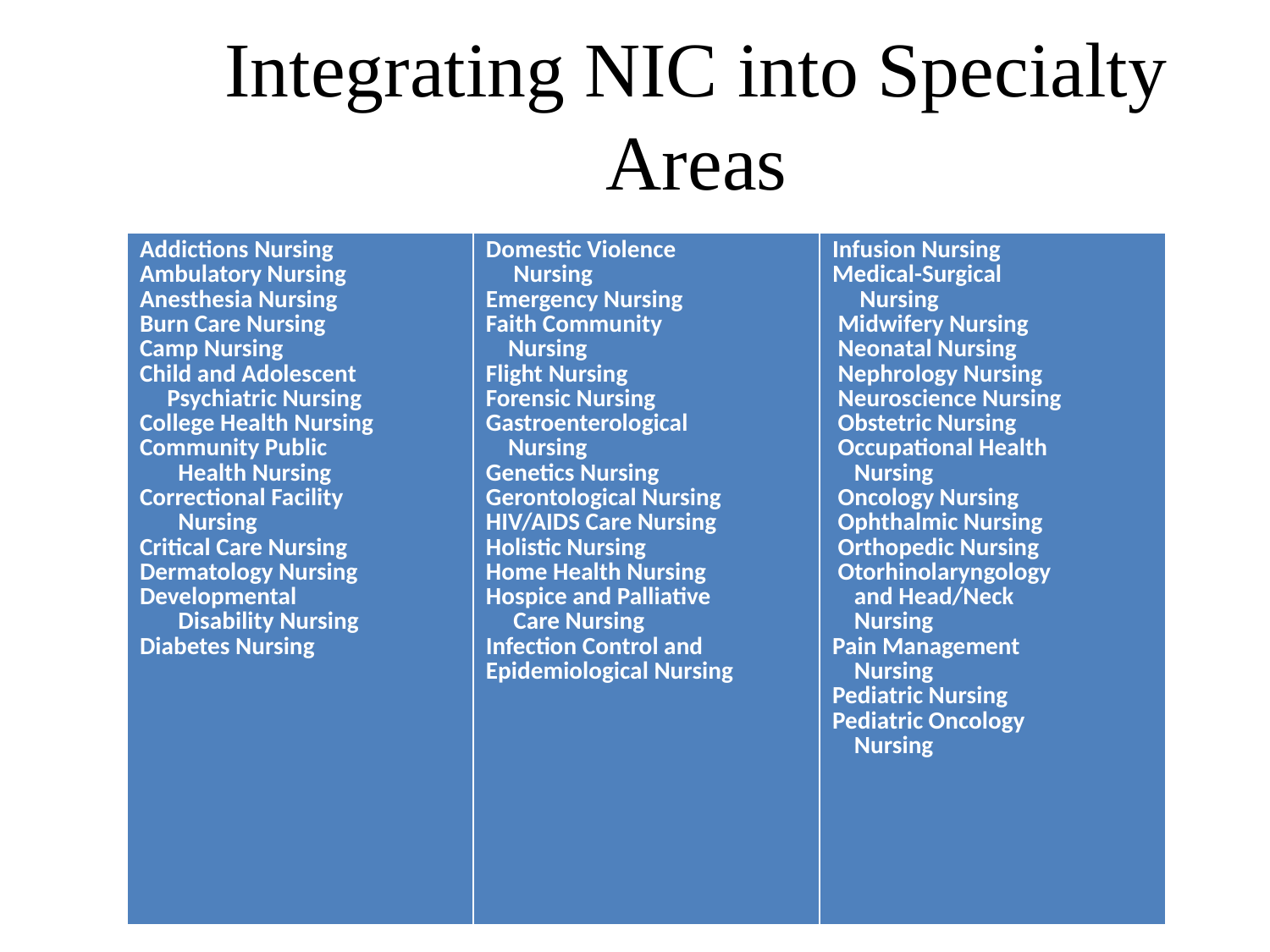

Integrating NIC into Specialty Areas
| Addictions Nursing Ambulatory Nursing Anesthesia Nursing Burn Care Nursing Camp Nursing Child and Adolescent Psychiatric Nursing College Health Nursing Community Public Health Nursing Correctional Facility Nursing Critical Care Nursing Dermatology Nursing Developmental Disability Nursing Diabetes Nursing | Domestic Violence Nursing Emergency Nursing Faith Community Nursing Flight Nursing Forensic Nursing Gastroenterological Nursing Genetics Nursing Gerontological Nursing HIV/AIDS Care Nursing Holistic Nursing Home Health Nursing Hospice and Palliative Care Nursing Infection Control and Epidemiological Nursing | Infusion Nursing Medical-Surgical Nursing Midwifery Nursing Neonatal Nursing Nephrology Nursing Neuroscience Nursing Obstetric Nursing Occupational Health Nursing Oncology Nursing Ophthalmic Nursing Orthopedic Nursing Otorhinolaryngology and Head/Neck Nursing Pain Management Nursing Pediatric Nursing Pediatric Oncology Nursing |
| --- | --- | --- |